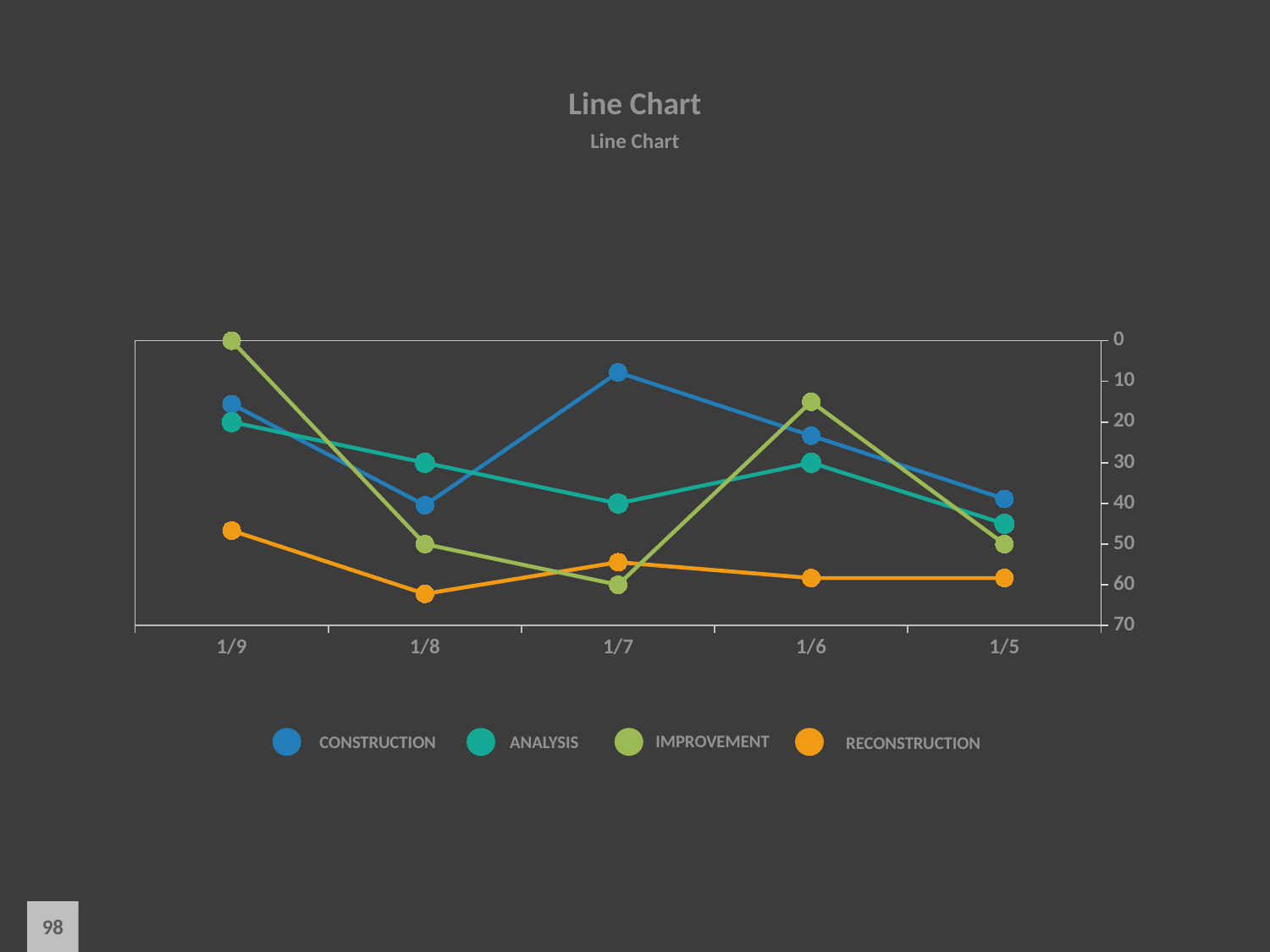

# Line Chart
Line Chart

### Chart

| Category | Series 1 | Series 22 | Series 2 | Series 12 |
|---|---|---|---|---|
| 37261 | 15.0 | 40.0 | 45.0 | 50.0 |
| 37262 | 15.0 | 60.0 | 30.0 | 15.0 |
| 37263 | 20.0 | 80.0 | 40.0 | 60.0 |
| 37264 | 10.0 | 38.0 | 30.0 | 50.0 |
| 37265 | 30.0 | 70.0 | 20.0 | 0.0 |
CONSTRUCTION

ANALYSIS

IMPROVEMENT

RECONSTRUCTION